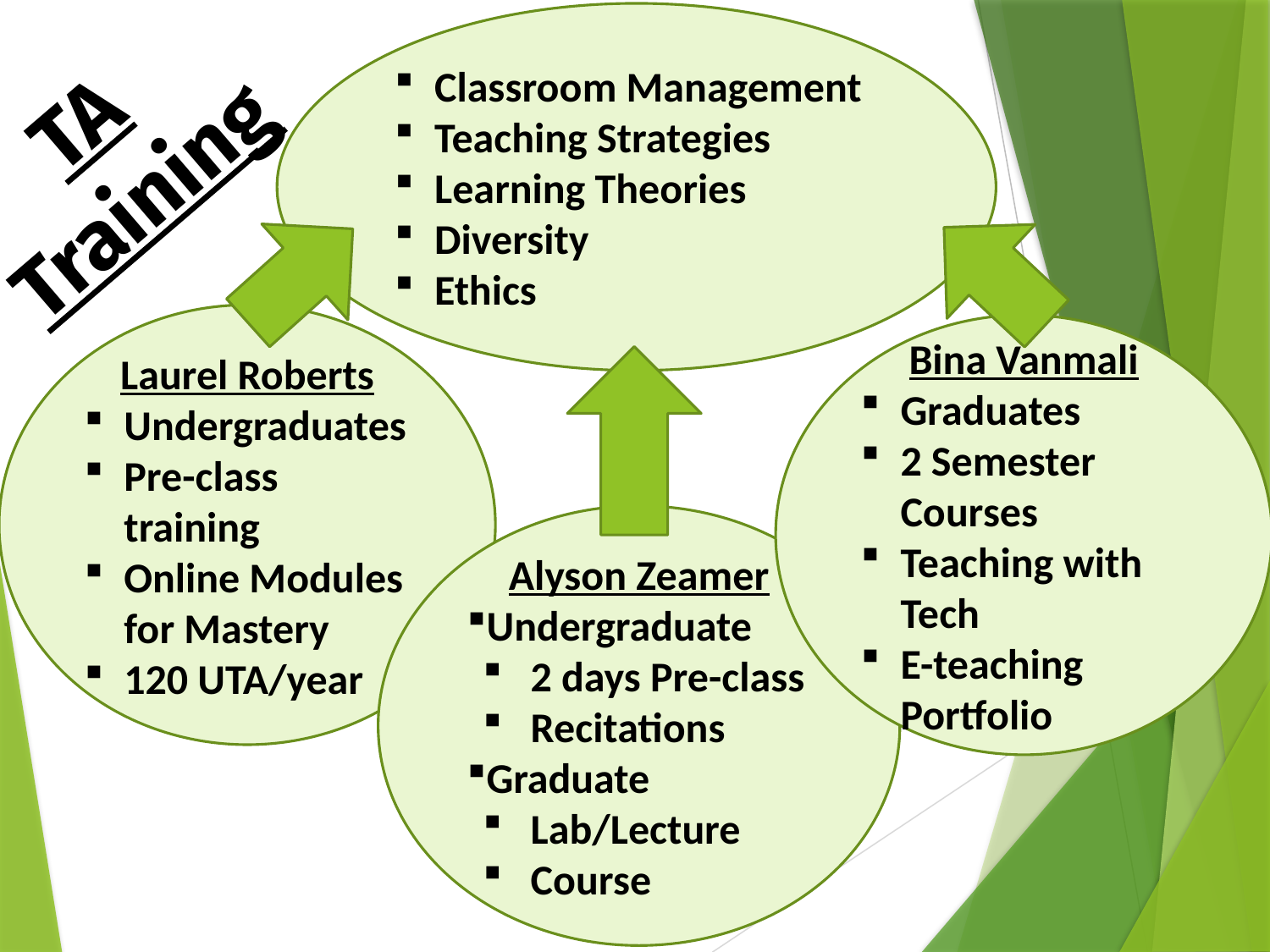

Classroom Management
Teaching Strategies
Learning Theories
Diversity
Ethics
# TA Training

Laurel Roberts
Undergraduates
Pre-class training
Online Modules for Mastery
120 UTA/year
Bina Vanmali
Graduates
2 Semester Courses
Teaching with Tech
E-teaching Portfolio

Alyson Zeamer
Undergraduate
2 days Pre-class
Recitations
Graduate
Lab/Lecture
Course